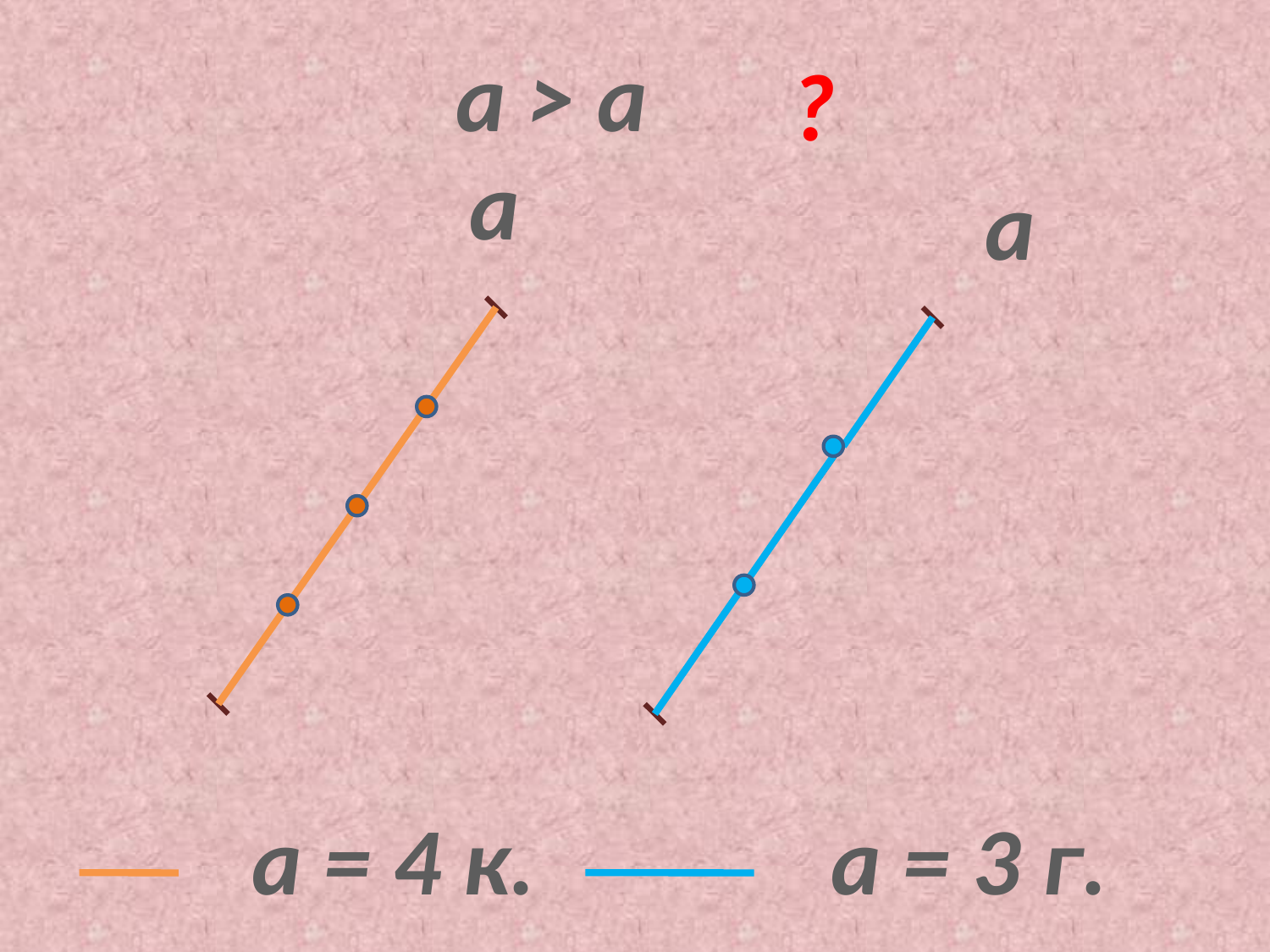

a > a
?
a
a

a = 4 к.
a = 3 г.